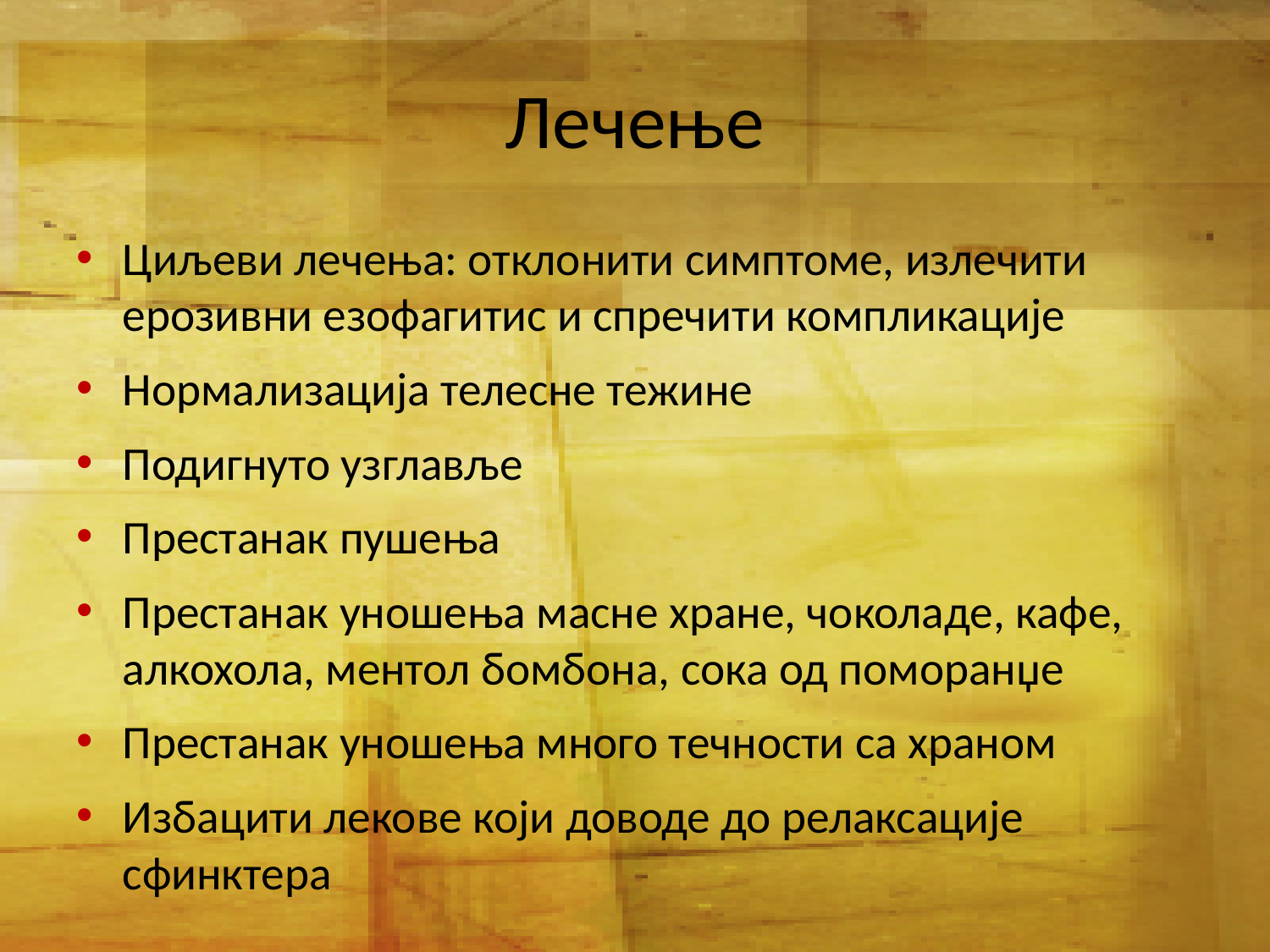

# Лечење
Циљеви лечења: отклонити симптоме, излечити ерозивни езофагитис и спречити компликације
Нормализација телесне тежине
Подигнуто узглавље
Престанак пушења
Престанак уношења масне хране, чоколаде, кафе, алкохола, ментол бомбона, сока од поморанџе
Престанак уношења много течности са храном
Избацити лекове који доводе до релаксације сфинктера